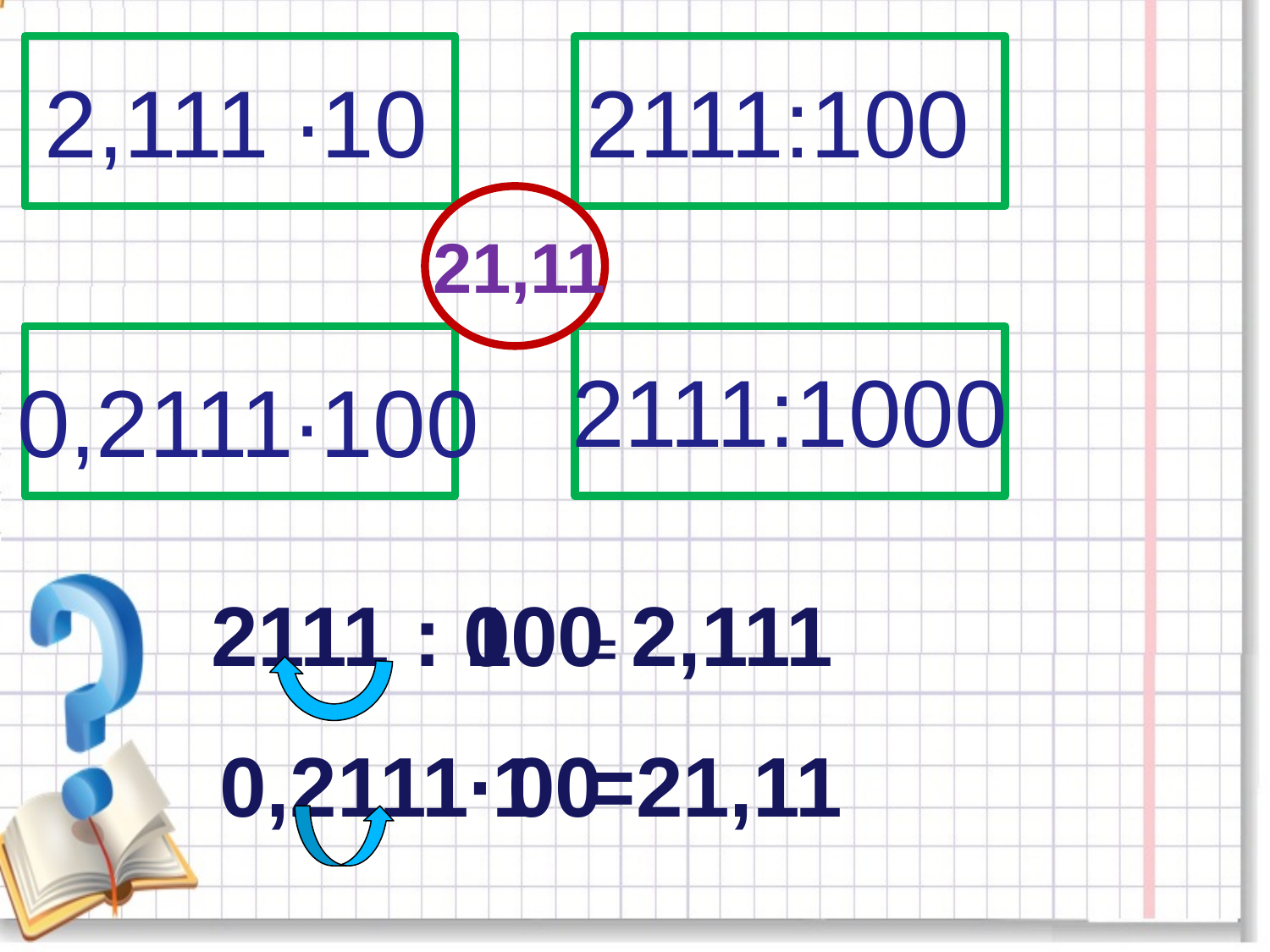

2,111 ∙10
2111:100

21,11

2111:1000
0,2111∙100
2111 : 1
000
= 2,111

0,2111∙1
00
=21,11